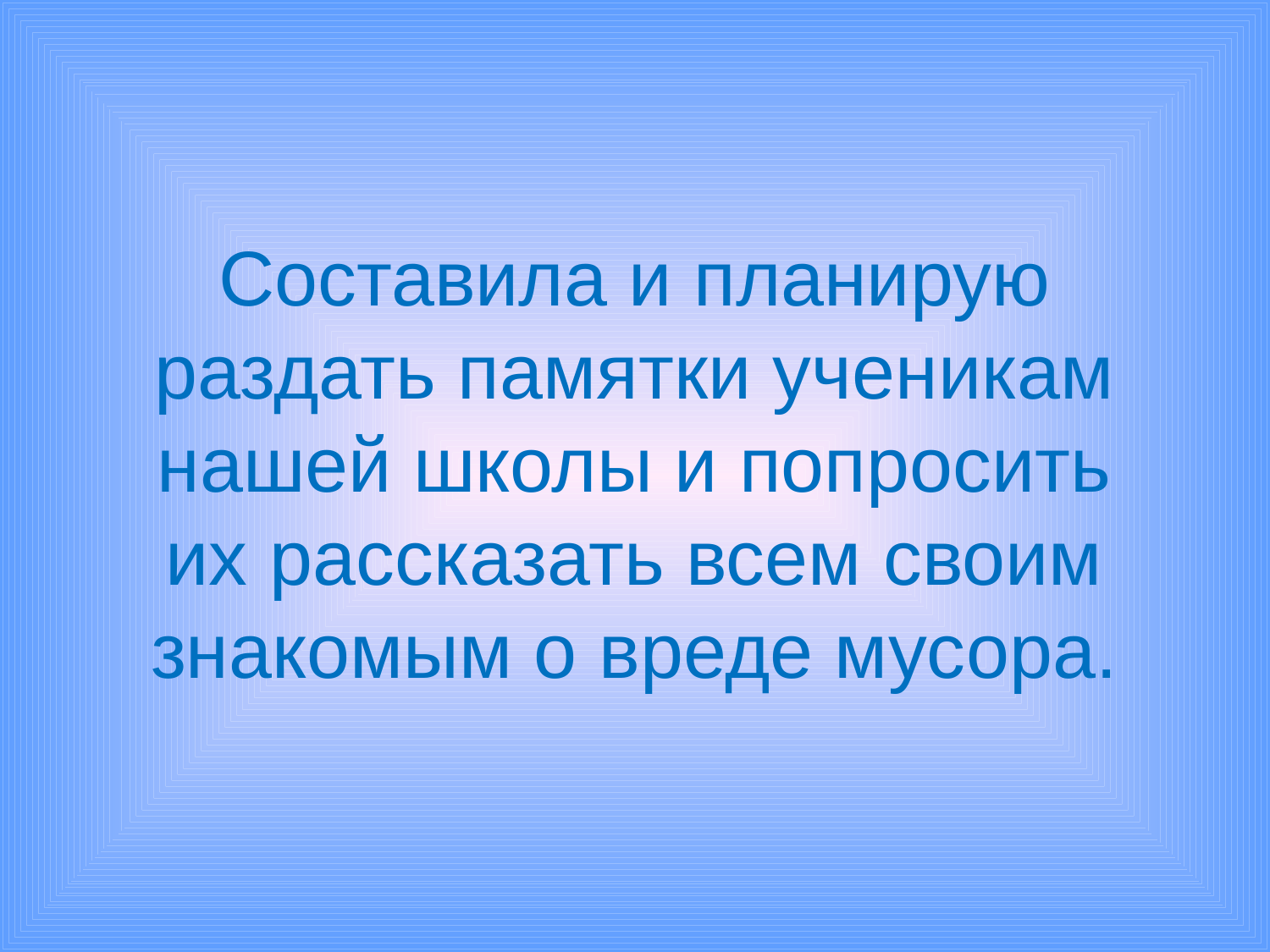

# Составила и планирую раздать памятки ученикам нашей школы и попросить их рассказать всем своим знакомым о вреде мусора.